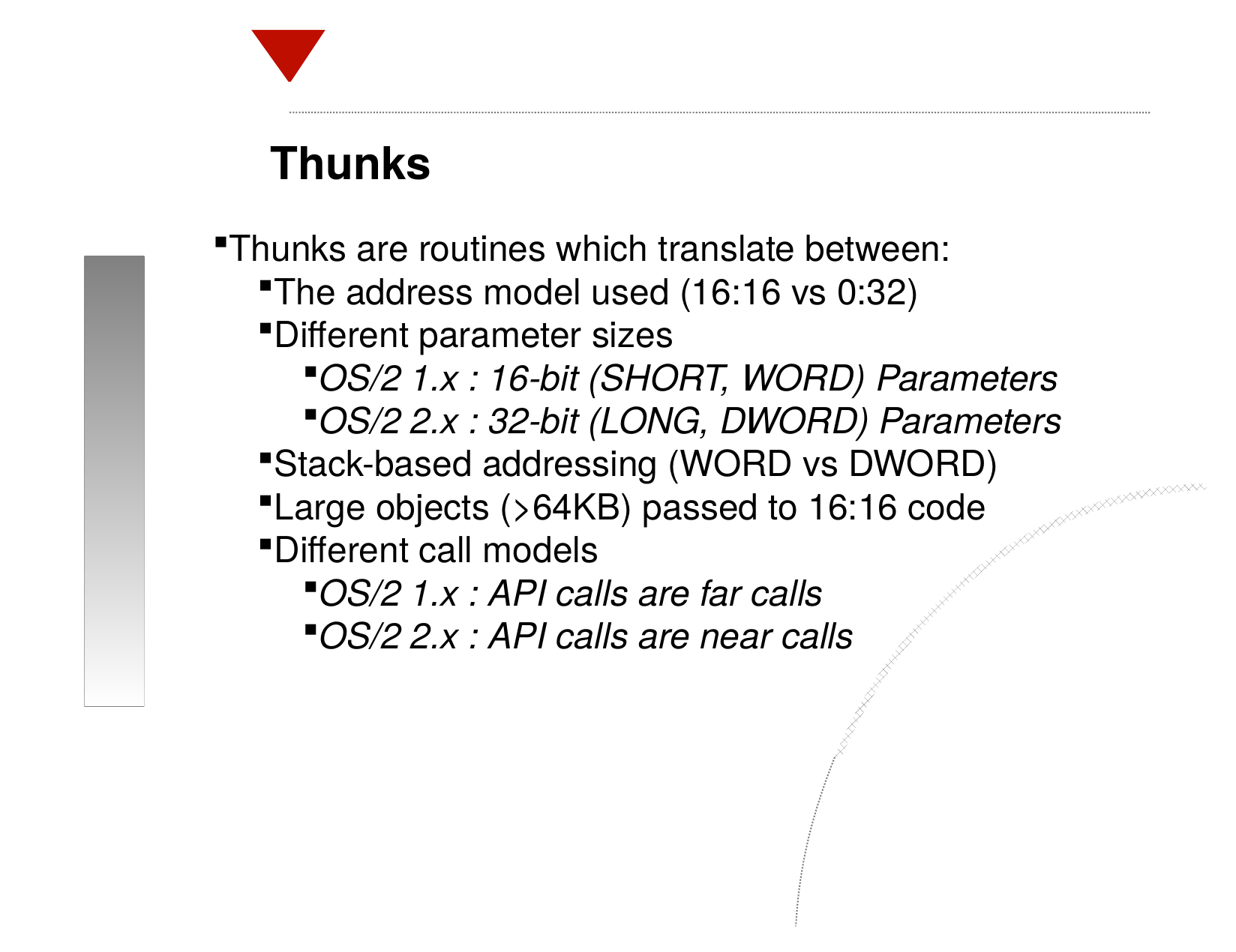

Thunks
Thunks are routines which translate between:
The address model used (16:16 vs 0:32)
Different parameter sizes
OS/2 1.x : 16-bit (SHORT, WORD) Parameters
OS/2 2.x : 32-bit (LONG, DWORD) Parameters
Stack-based addressing (WORD vs DWORD)
Large objects (>64KB) passed to 16:16 code
Different call models
OS/2 1.x : API calls are far calls
OS/2 2.x : API calls are near calls